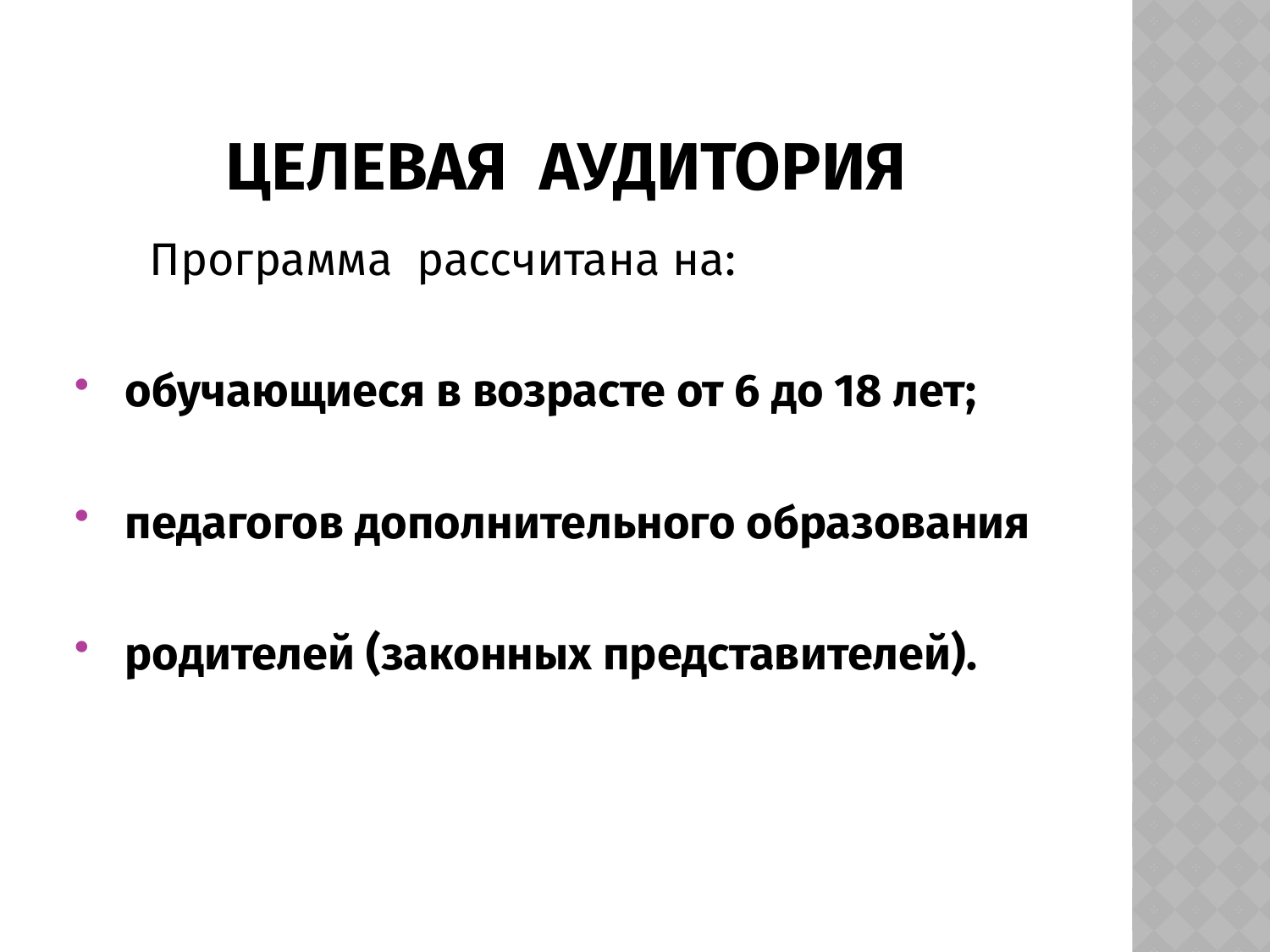

# Целевая  аудитория
      Программа  рассчитана на:

 обучающиеся в возрасте от 6 до 18 лет;

 педагогов дополнительного образования

 родителей (законных представителей).